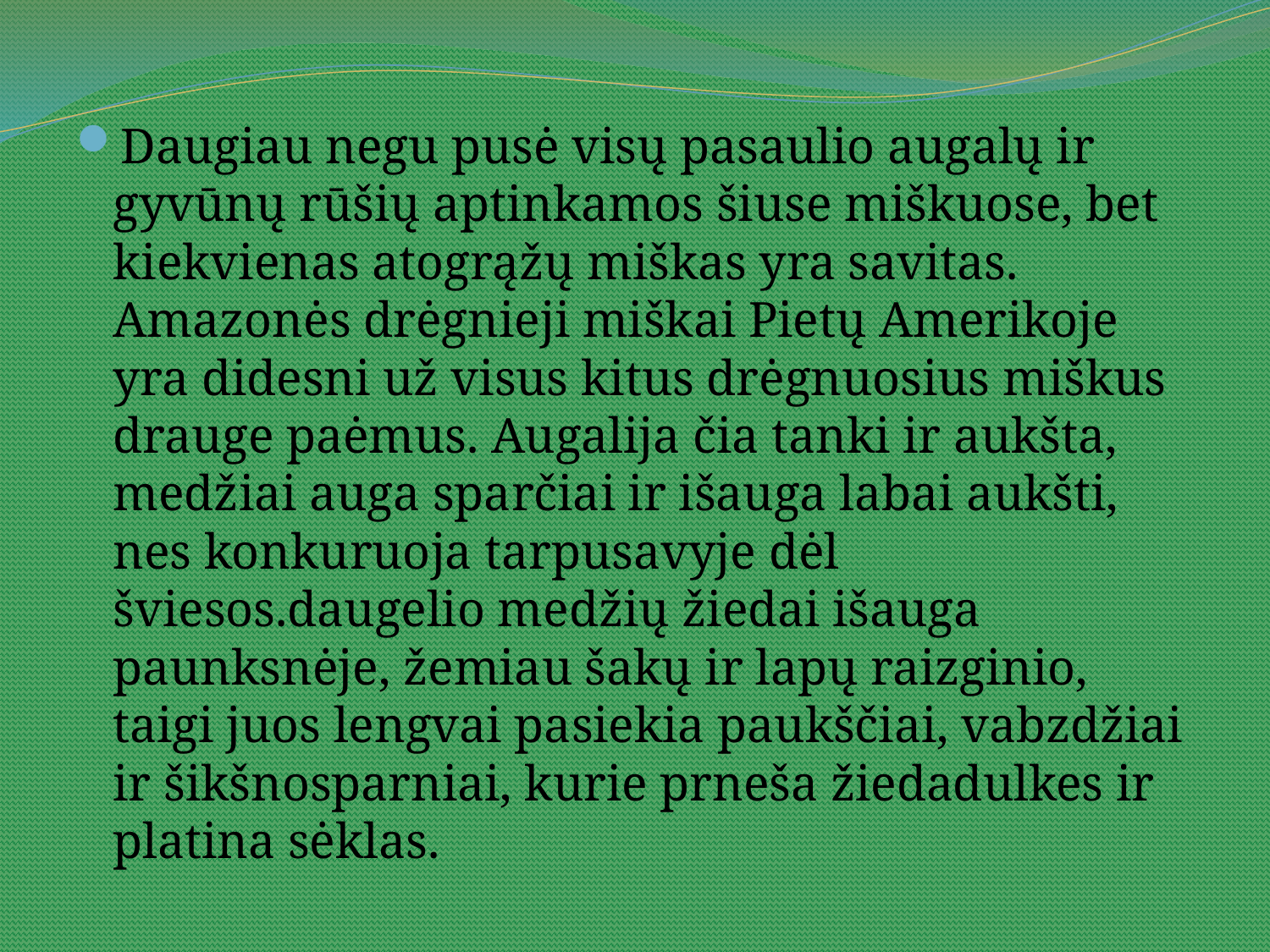

Daugiau negu pusė visų pasaulio augalų ir gyvūnų rūšių aptinkamos šiuse miškuose, bet kiekvienas atogrąžų miškas yra savitas. Amazonės drėgnieji miškai Pietų Amerikoje yra didesni už visus kitus drėgnuosius miškus drauge paėmus. Augalija čia tanki ir aukšta, medžiai auga sparčiai ir išauga labai aukšti, nes konkuruoja tarpusavyje dėl šviesos.daugelio medžių žiedai išauga paunksnėje, žemiau šakų ir lapų raizginio, taigi juos lengvai pasiekia paukščiai, vabzdžiai ir šikšnosparniai, kurie prneša žiedadulkes ir platina sėklas.